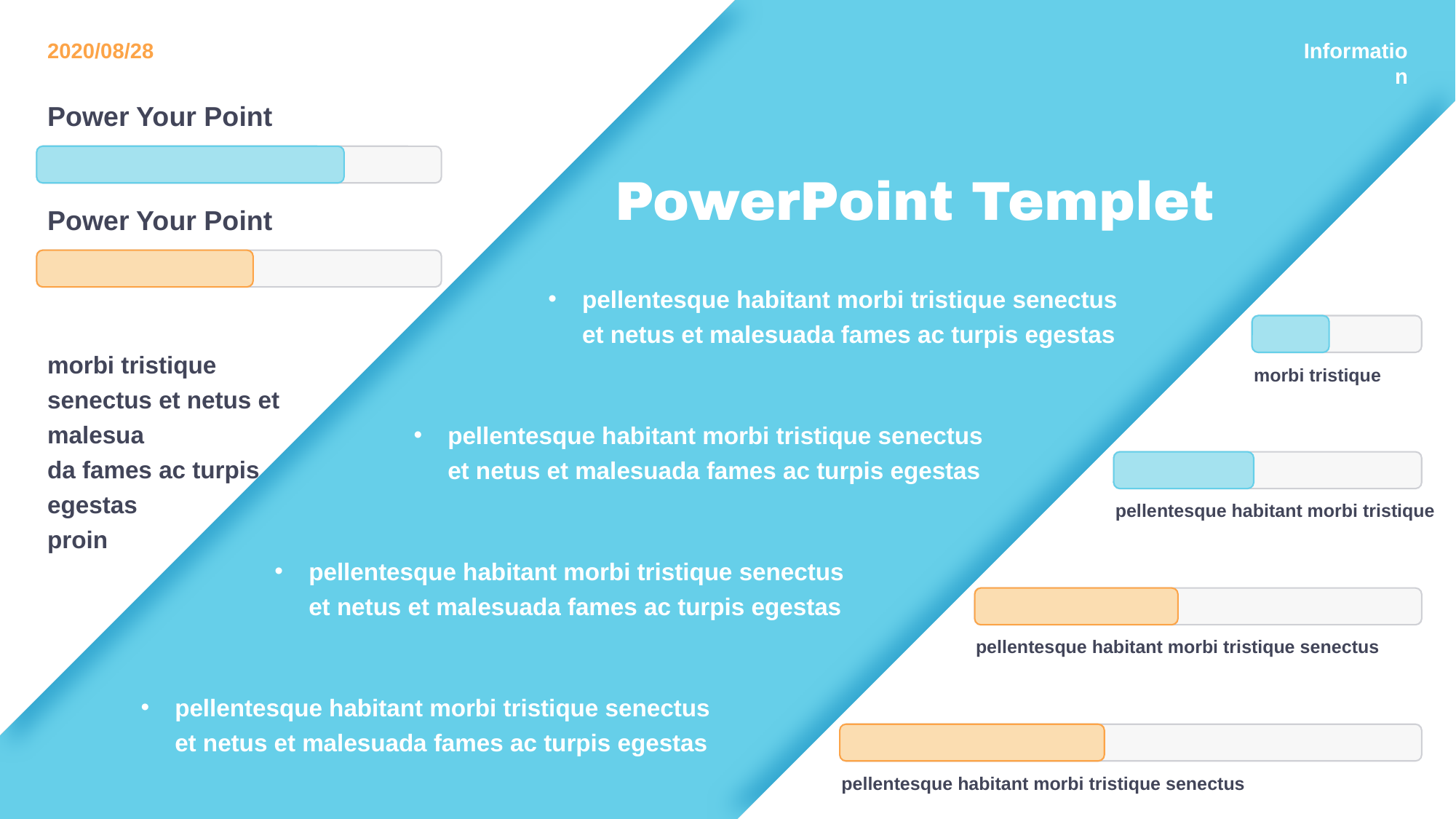

2020/08/28
Information
Power Your Point

PowerPoint Templet
Power Your Point

pellentesque habitant morbi tristique senectus et netus et malesuada fames ac turpis egestas

morbi tristique senectus et netus et malesua
da fames ac turpis egestas
proin
morbi tristique
pellentesque habitant morbi tristique senectus et netus et malesuada fames ac turpis egestas

pellentesque habitant morbi tristique
pellentesque habitant morbi tristique senectus et netus et malesuada fames ac turpis egestas

pellentesque habitant morbi tristique senectus
pellentesque habitant morbi tristique senectus et netus et malesuada fames ac turpis egestas

pellentesque habitant morbi tristique senectus